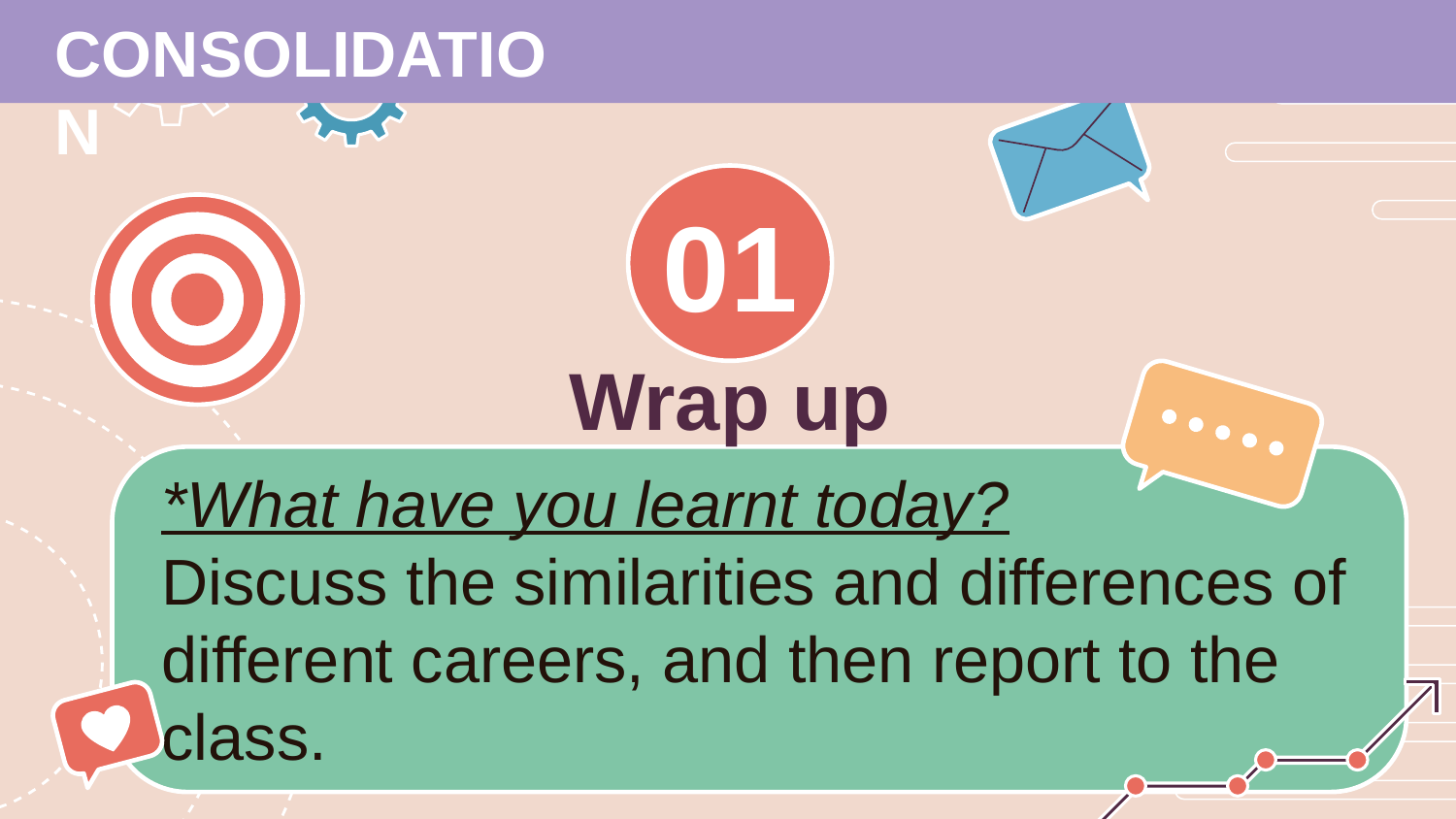

CONSOLIDATION

01
# Wrap up

*What have you learnt today?
Discuss the similarities and differences of different careers, and then report to the class.